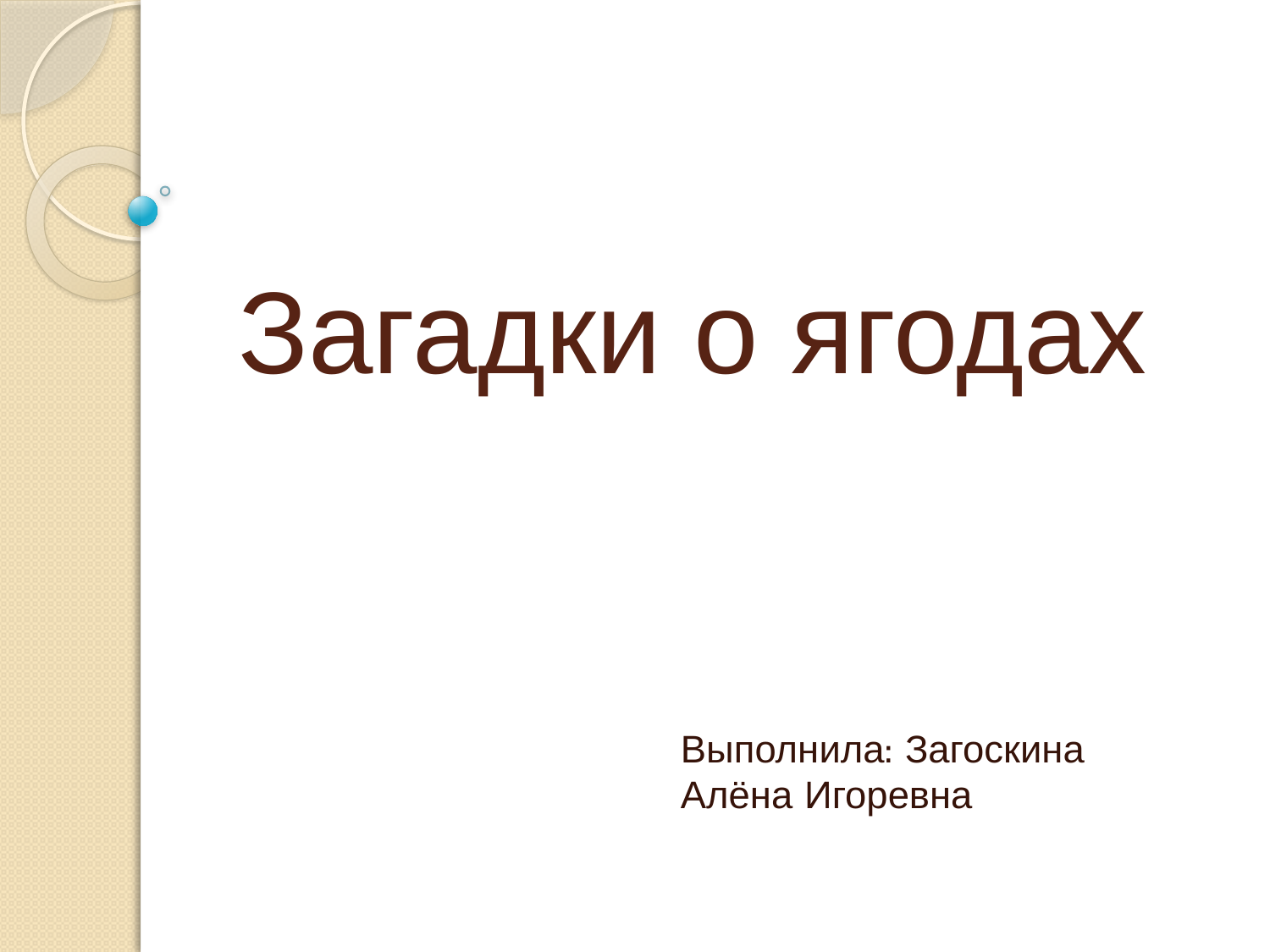

# Загадки о ягодах
Выполнила: Загоскина Алёна Игоревна